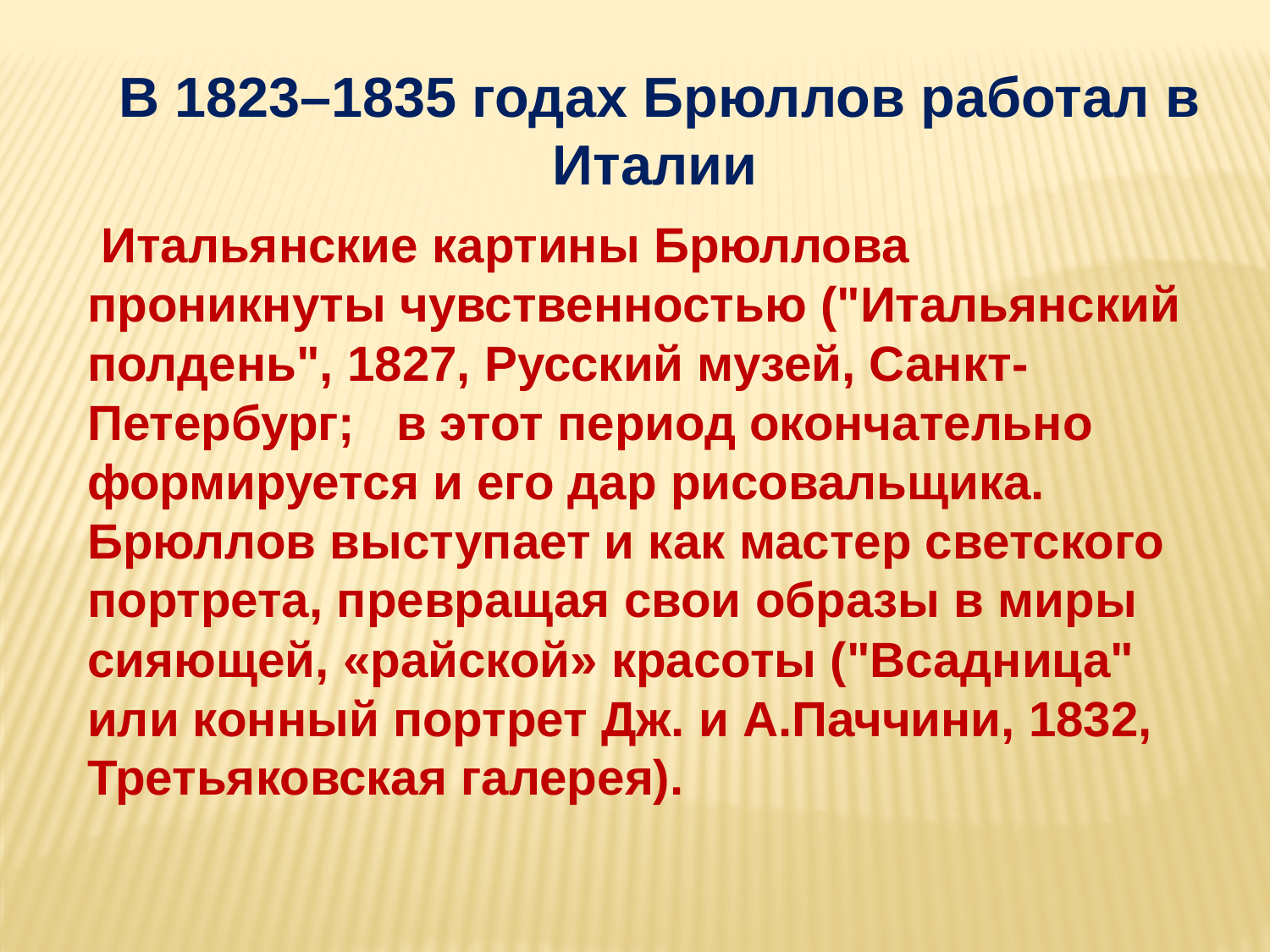

В 1823–1835 годах Брюллов работал в Италии
 Итальянские картины Брюллова проникнуты чувственностью ("Итальянский полдень", 1827, Русский музей, Санкт-Петербург;   в этот период окончательно формируется и его дар рисовальщика. Брюллов выступает и как мастер светского портрета, превращая свои образы в миры сияющей, «райской» красоты ("Всадница" или конный портрет Дж. и А.Паччини, 1832, Третьяковская галерея).